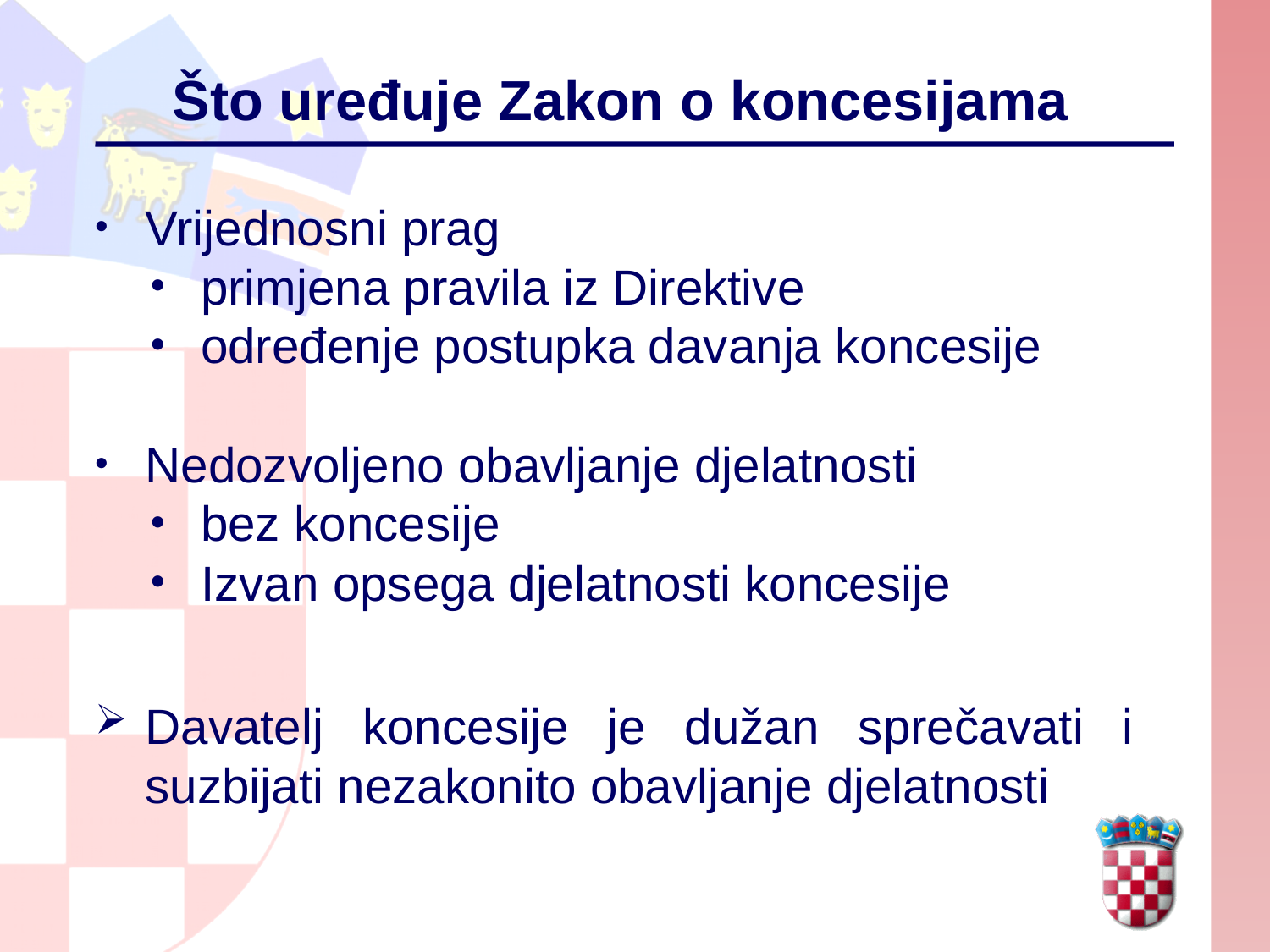

# Što uređuje Zakon o koncesijama
Vrijednosni prag
primjena pravila iz Direktive
određenje postupka davanja koncesije

Nedozvoljeno obavljanje djelatnosti
bez koncesije
Izvan opsega djelatnosti koncesije

Davatelj koncesije je dužan sprečavati i suzbijati nezakonito obavljanje djelatnosti